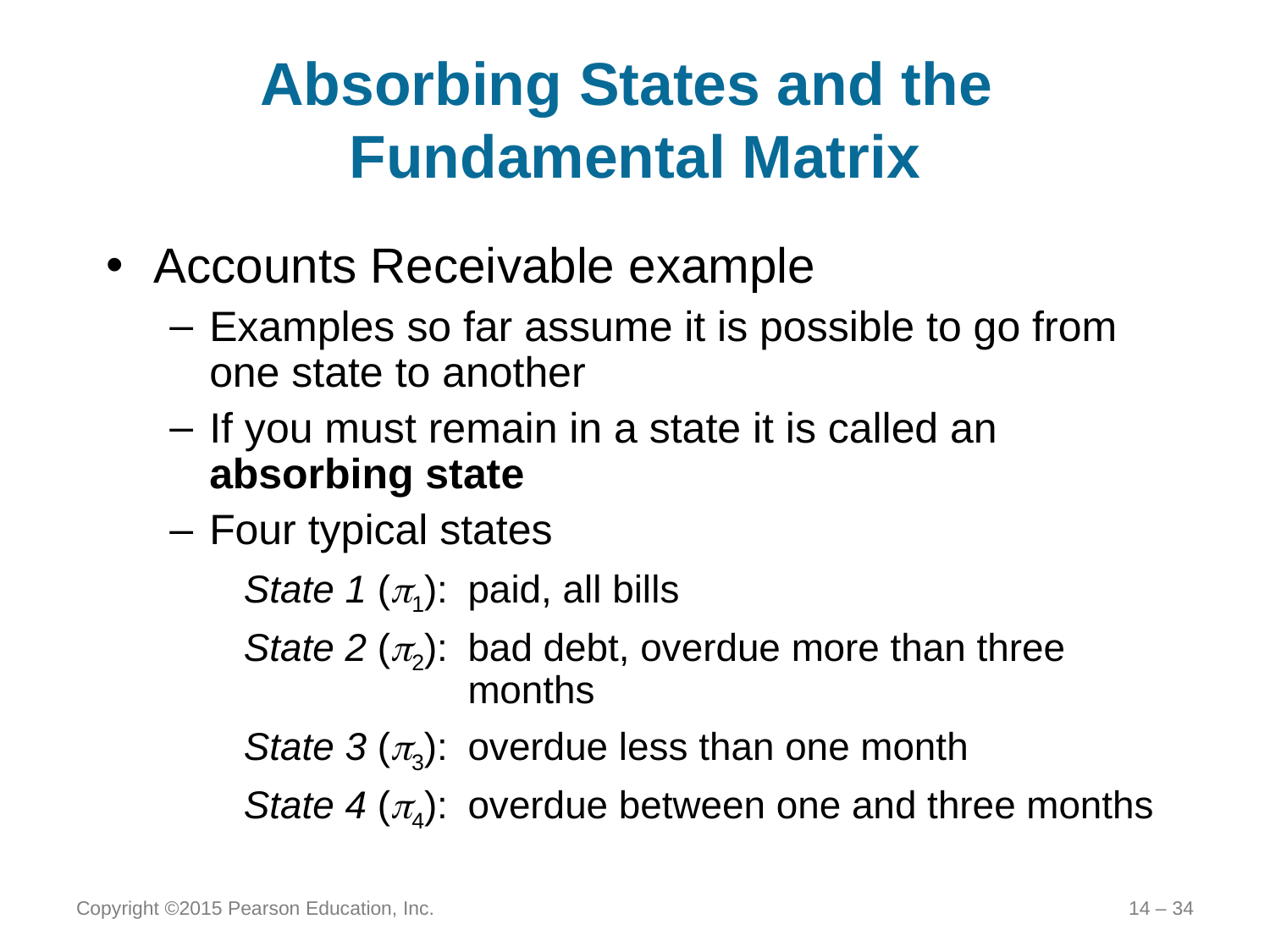

# Absorbing States and the Fundamental Matrix
Accounts Receivable example
Examples so far assume it is possible to go from one state to another
If you must remain in a state it is called an absorbing state
Four typical states
State 1 (π1):	paid, all bills
State 2 (π2):	bad debt, overdue more than three months
State 3 (π3):	overdue less than one month
State 4 (π4):	overdue between one and three months
Copyright ©2015 Pearson Education, Inc.
14 – 34